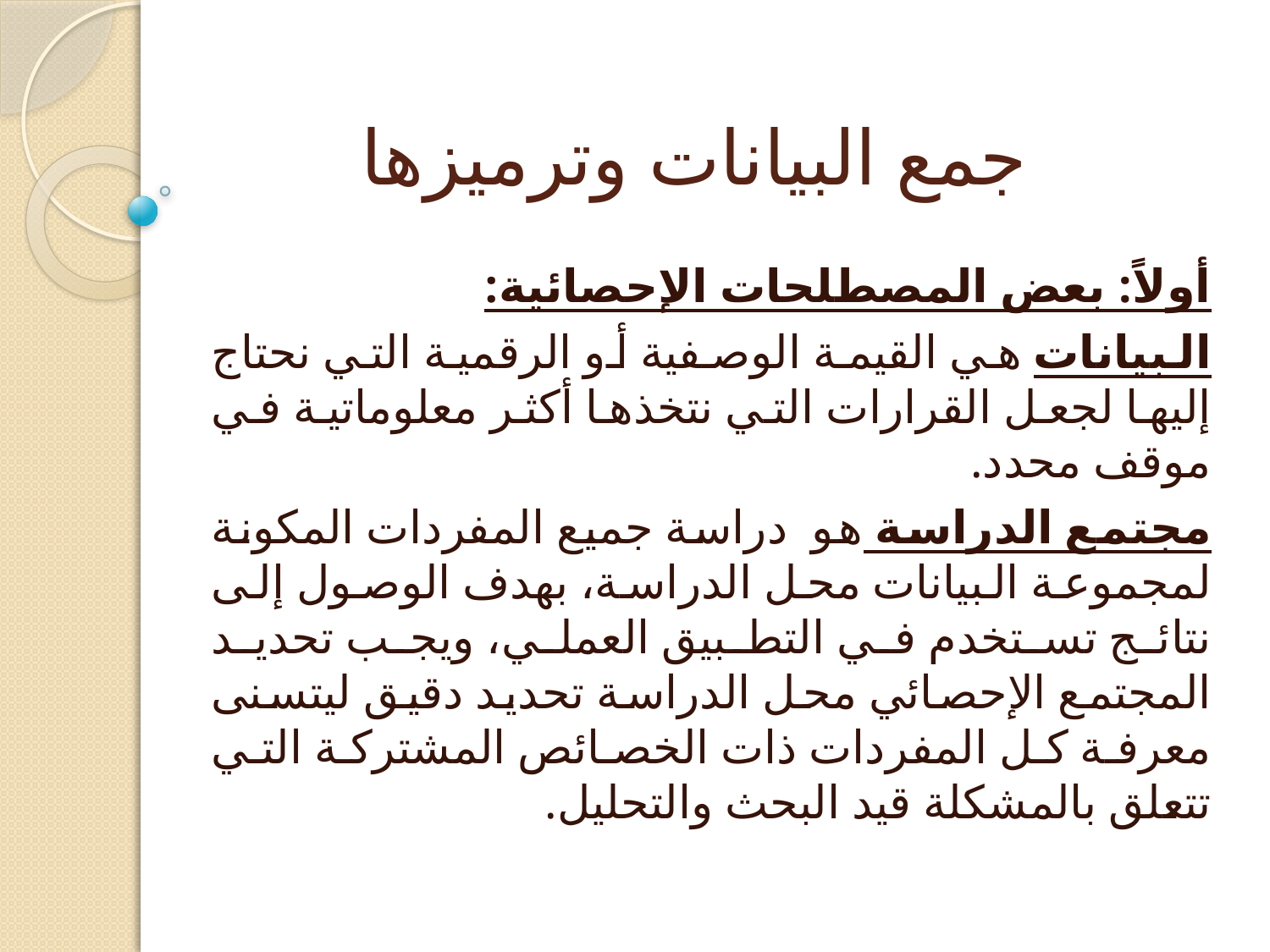

# جمع البيانات وترميزها
أولاً: بعض المصطلحات الإحصائية:
البيانات هي القيمة الوصفية أو الرقمية التي نحتاج إليها لجعل القرارات التي نتخذها أكثر معلوماتية في موقف محدد.
مجتمع الدراسة هو  دراسة جميع المفردات المكونة لمجموعة البيانات محل الدراسة، بهدف الوصول إلى نتائج تستخدم في التطبيق العملي، ويجب تحديد المجتمع الإحصائي محل الدراسة تحديد دقيق ليتسنى معرفة كل المفردات ذات الخصائص المشتركة التي تتعلق بالمشكلة قيد البحث والتحليل.